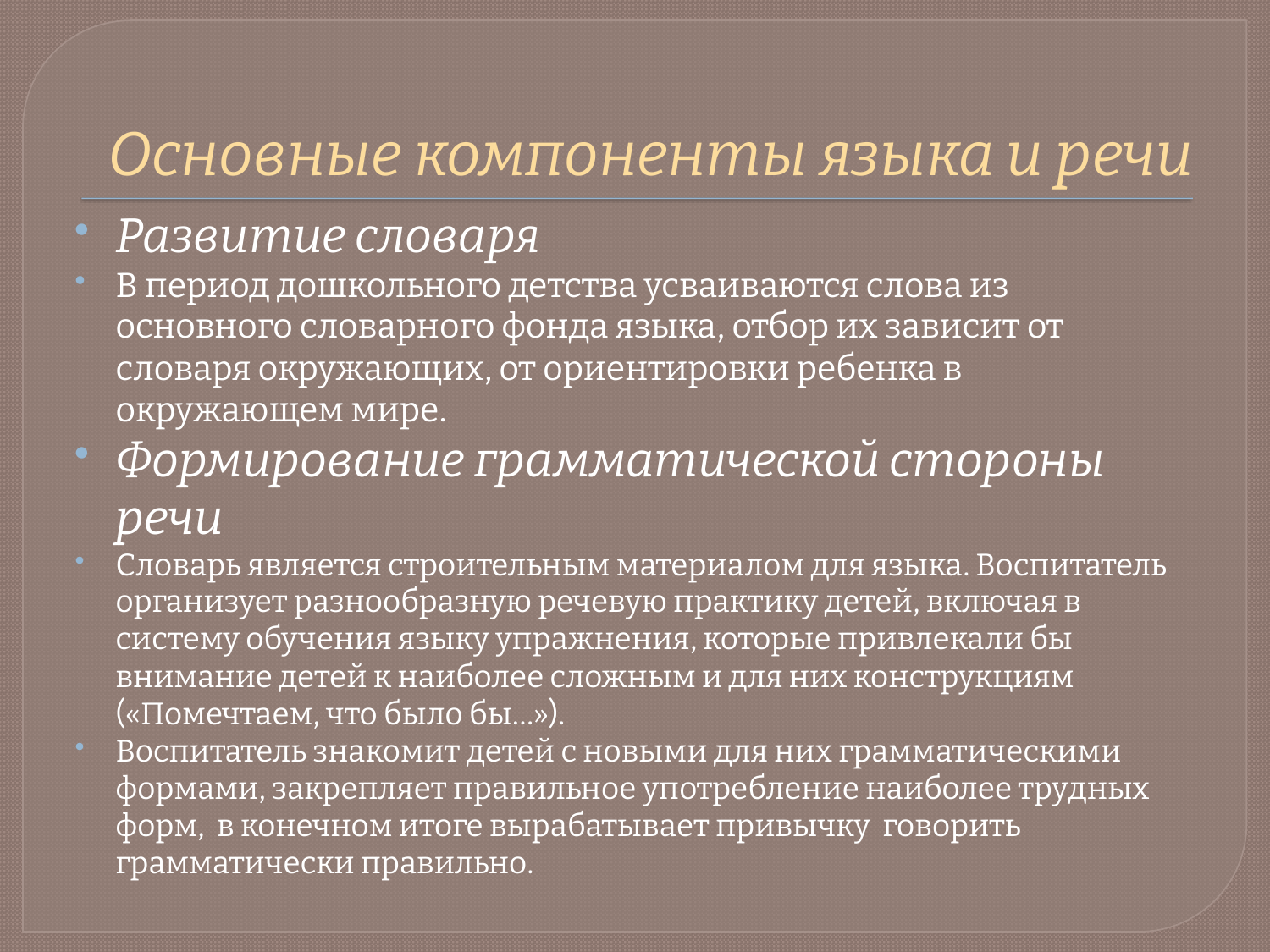

# Основные компоненты языка и речи
Развитие словаря
В период дошкольного детства усваиваются слова из основного словарного фонда языка, отбор их зависит от словаря окружающих, от ориентировки ребенка в окружающем мире.
Формирование грамматической стороны речи
Словарь является строительным материалом для языка. Воспитатель организует разнообразную речевую практику детей, включая в систему обучения языку упражнения, которые привлекали бы внимание детей к наиболее сложным и для них конструкциям («Помечтаем, что было бы…»).
Воспитатель знакомит детей с новыми для них грамматическими формами, закрепляет правильное употребление наиболее трудных форм,  в конечном итоге вырабатывает привычку  говорить грамматически правильно.